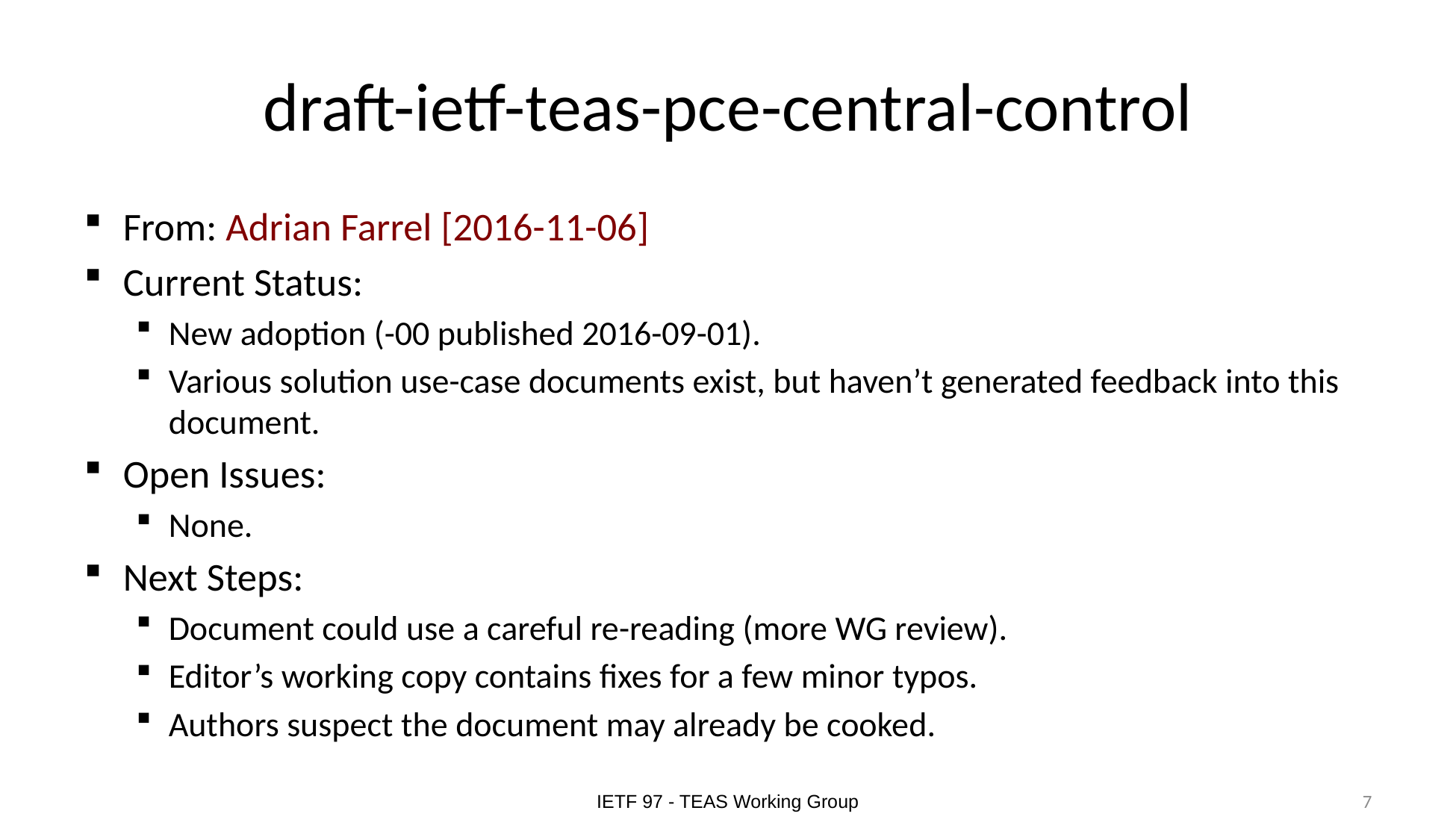

# draft-ietf-teas-pce-central-control
From: Adrian Farrel [2016-11-06]
Current Status:
New adoption (-00 published 2016-09-01).
Various solution use-case documents exist, but haven’t generated feedback into this document.
Open Issues:
None.
Next Steps:
Document could use a careful re-reading (more WG review).
Editor’s working copy contains fixes for a few minor typos.
Authors suspect the document may already be cooked.

IETF 97 - TEAS Working Group
7